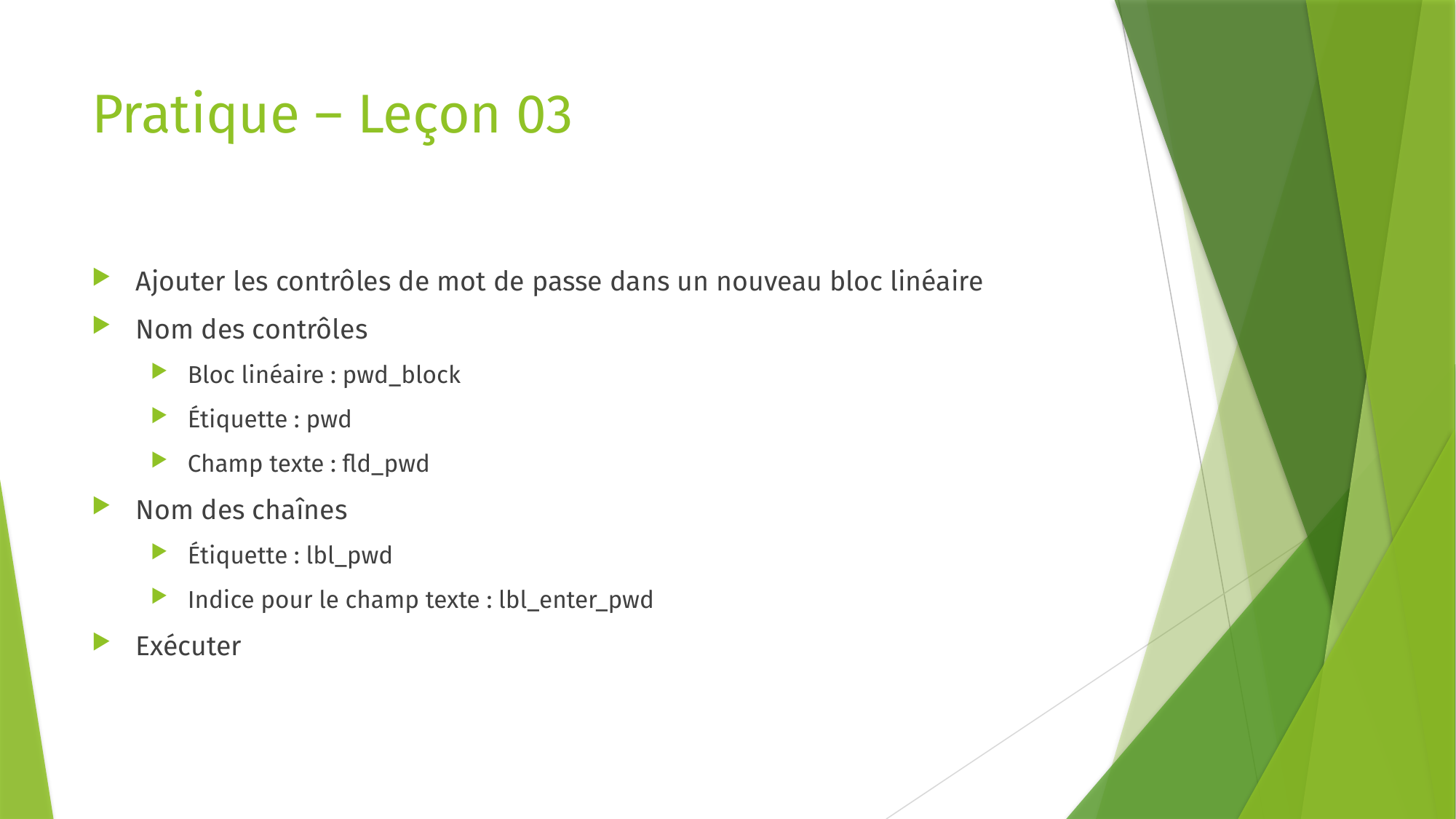

# Pratique – Leçon 03
Ajouter les contrôles de mot de passe dans un nouveau bloc linéaire
Nom des contrôles
Bloc linéaire : pwd_block
Étiquette : pwd
Champ texte : fld_pwd
Nom des chaînes
Étiquette : lbl_pwd
Indice pour le champ texte : lbl_enter_pwd
Exécuter